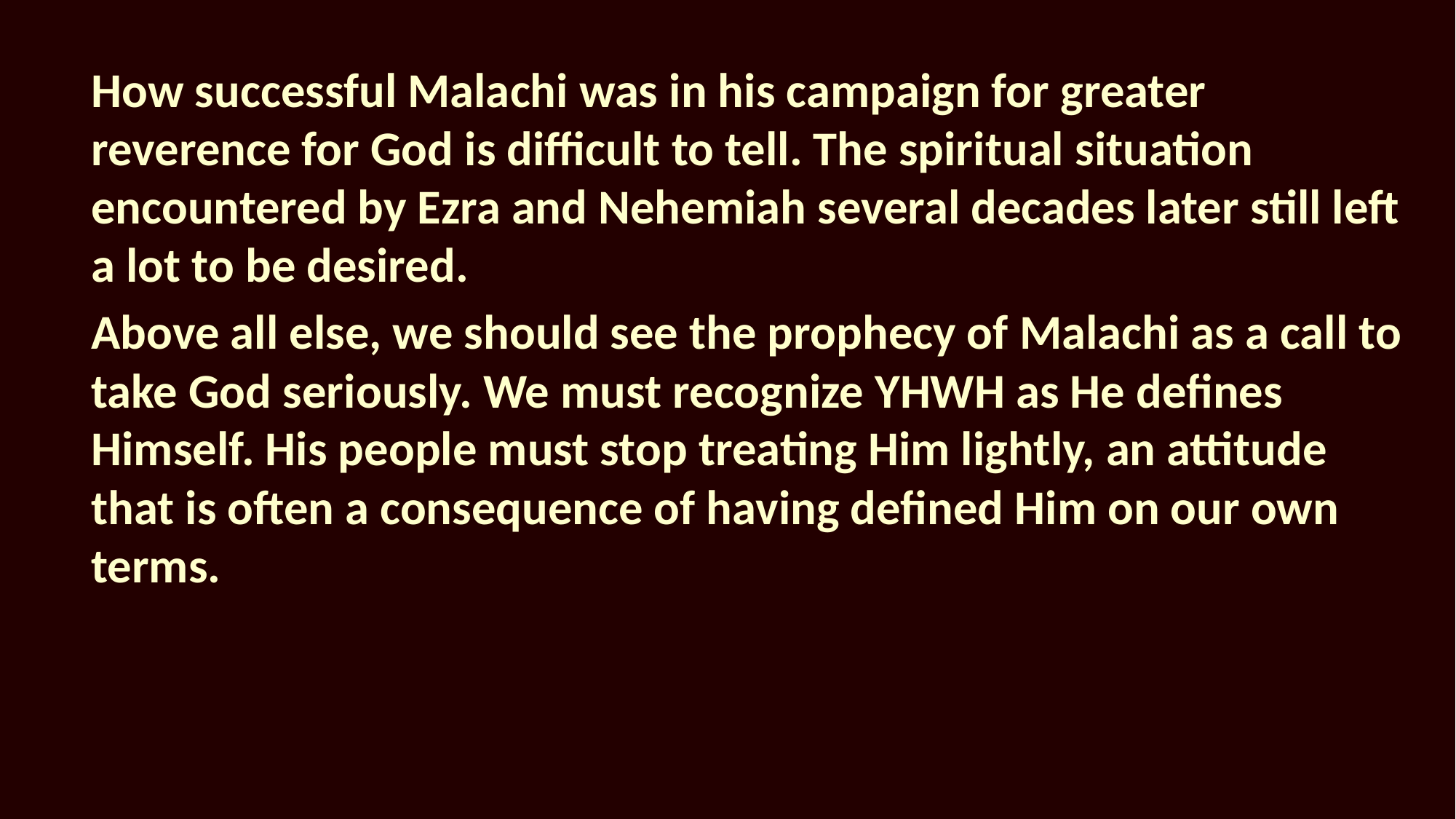

How successful Malachi was in his campaign for greater reverence for God is difficult to tell. The spiritual situation encountered by Ezra and Nehemiah several decades later still left a lot to be desired.
Above all else, we should see the prophecy of Malachi as a call to take God seriously. We must recognize YHWH as He defines Himself. His people must stop treating Him lightly, an attitude that is often a consequence of having defined Him on our own terms.